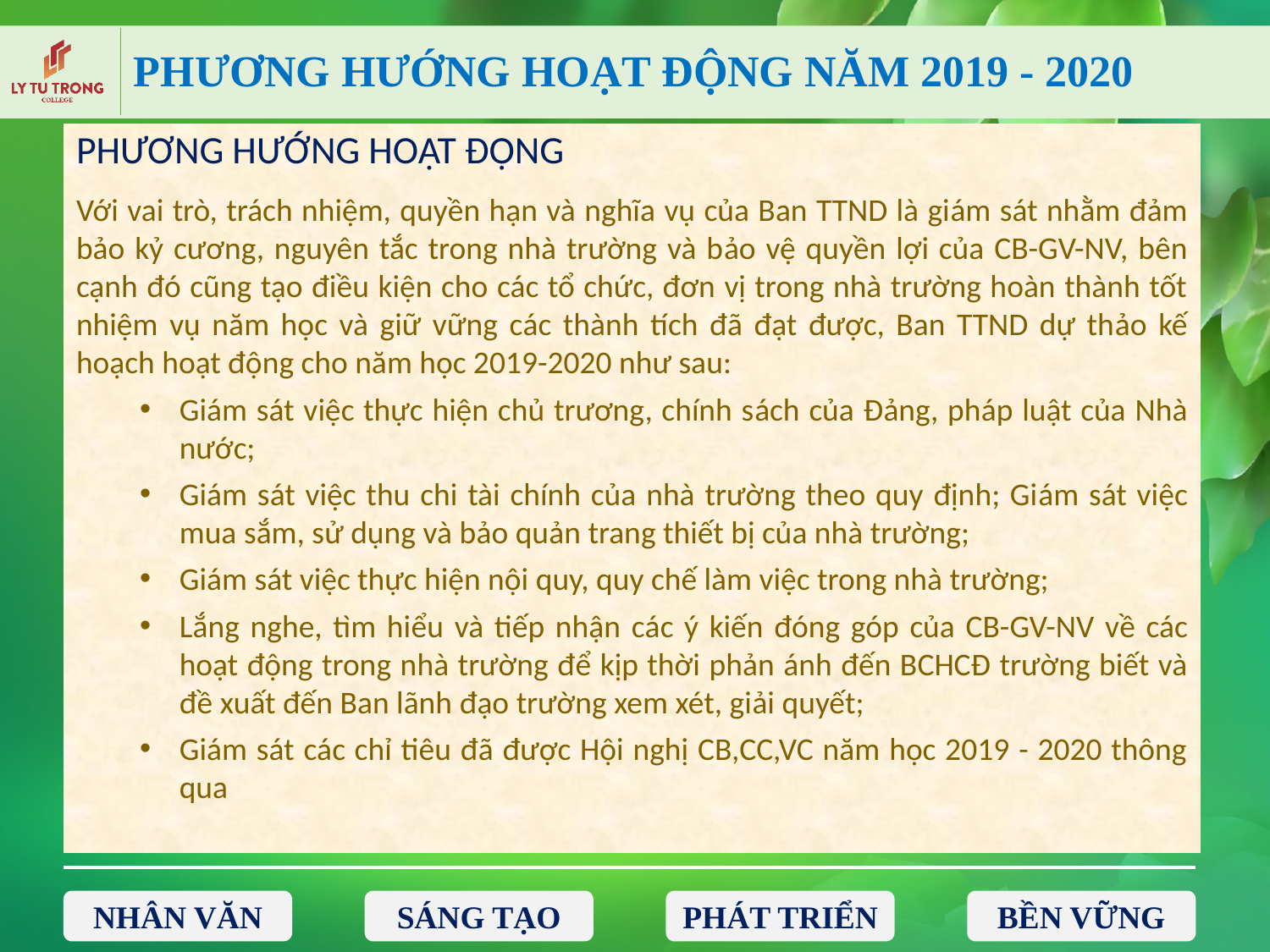

# PHƯƠNG HƯỚNG HOẠT ĐỘNG NĂM 2019 - 2020
PHƯƠNG HƯỚNG HOẠT ĐỘNG
Với vai trò, trách nhiệm, quyền hạn và nghĩa vụ của Ban TTND là giám sát nhằm đảm bảo kỷ cương, nguyên tắc trong nhà trường và bảo vệ quyền lợi của CB-GV-NV, bên cạnh đó cũng tạo điều kiện cho các tổ chức, đơn vị trong nhà trường hoàn thành tốt nhiệm vụ năm học và giữ vững các thành tích đã đạt được, Ban TTND dự thảo kế hoạch hoạt động cho năm học 2019-2020 như sau:
Giám sát việc thực hiện chủ trương, chính sách của Đảng, pháp luật của Nhà nước;
Giám sát việc thu chi tài chính của nhà trường theo quy định; Giám sát việc mua sắm, sử dụng và bảo quản trang thiết bị của nhà trường;
Giám sát việc thực hiện nội quy, quy chế làm việc trong nhà trường;
Lắng nghe, tìm hiểu và tiếp nhận các ý kiến đóng góp của CB-GV-NV về các hoạt động trong nhà trường để kịp thời phản ánh đến BCHCĐ trường biết và đề xuất đến Ban lãnh đạo trường xem xét, giải quyết;
Giám sát các chỉ tiêu đã được Hội nghị CB,CC,VC năm học 2019 - 2020 thông qua